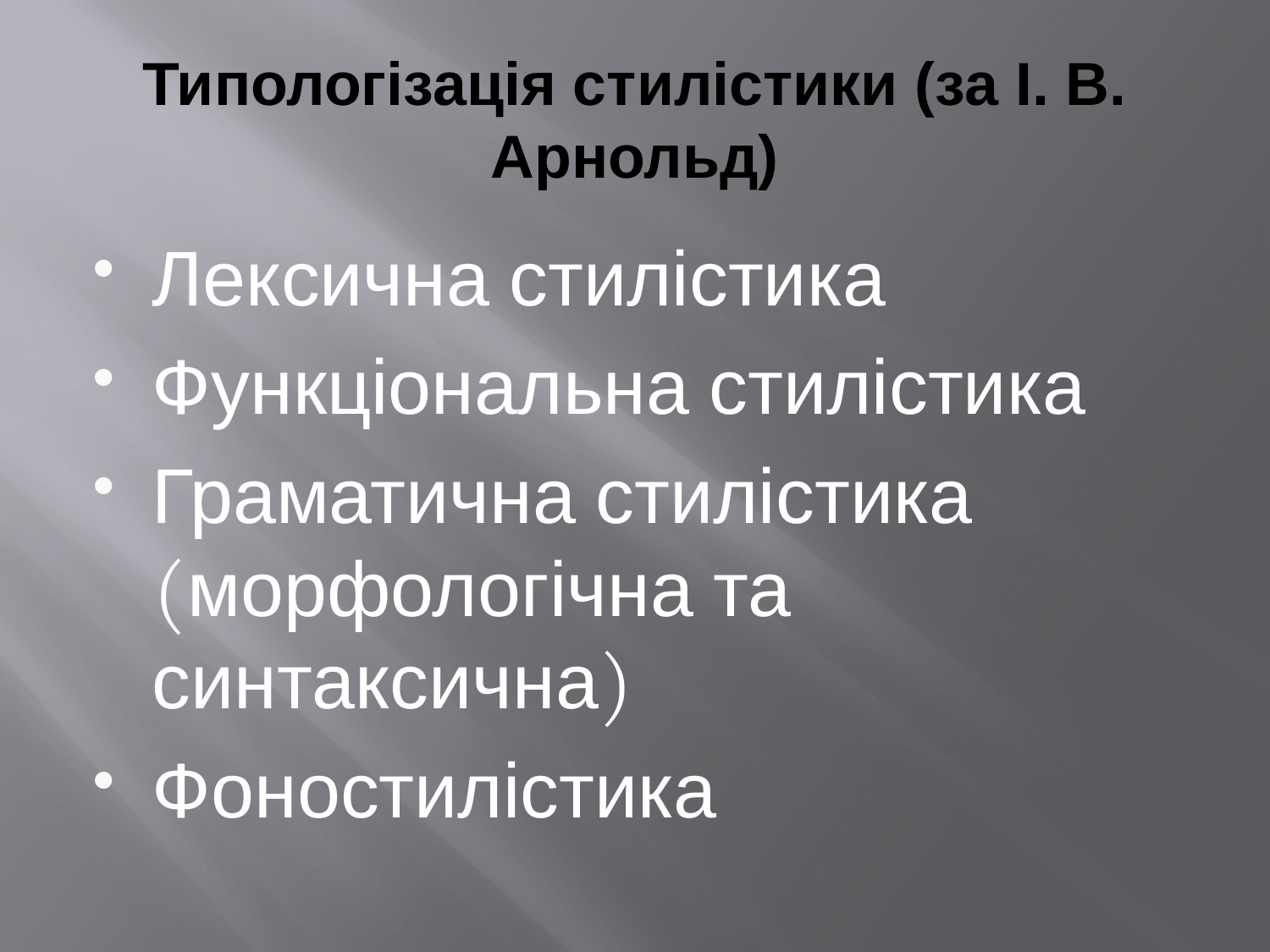

# Типологізація стилістики (за І. В. Арнольд)
Лексична стилістика
Функціональна стилістика
Граматична стилістика (морфологічна та синтаксична)
Фоностилістика